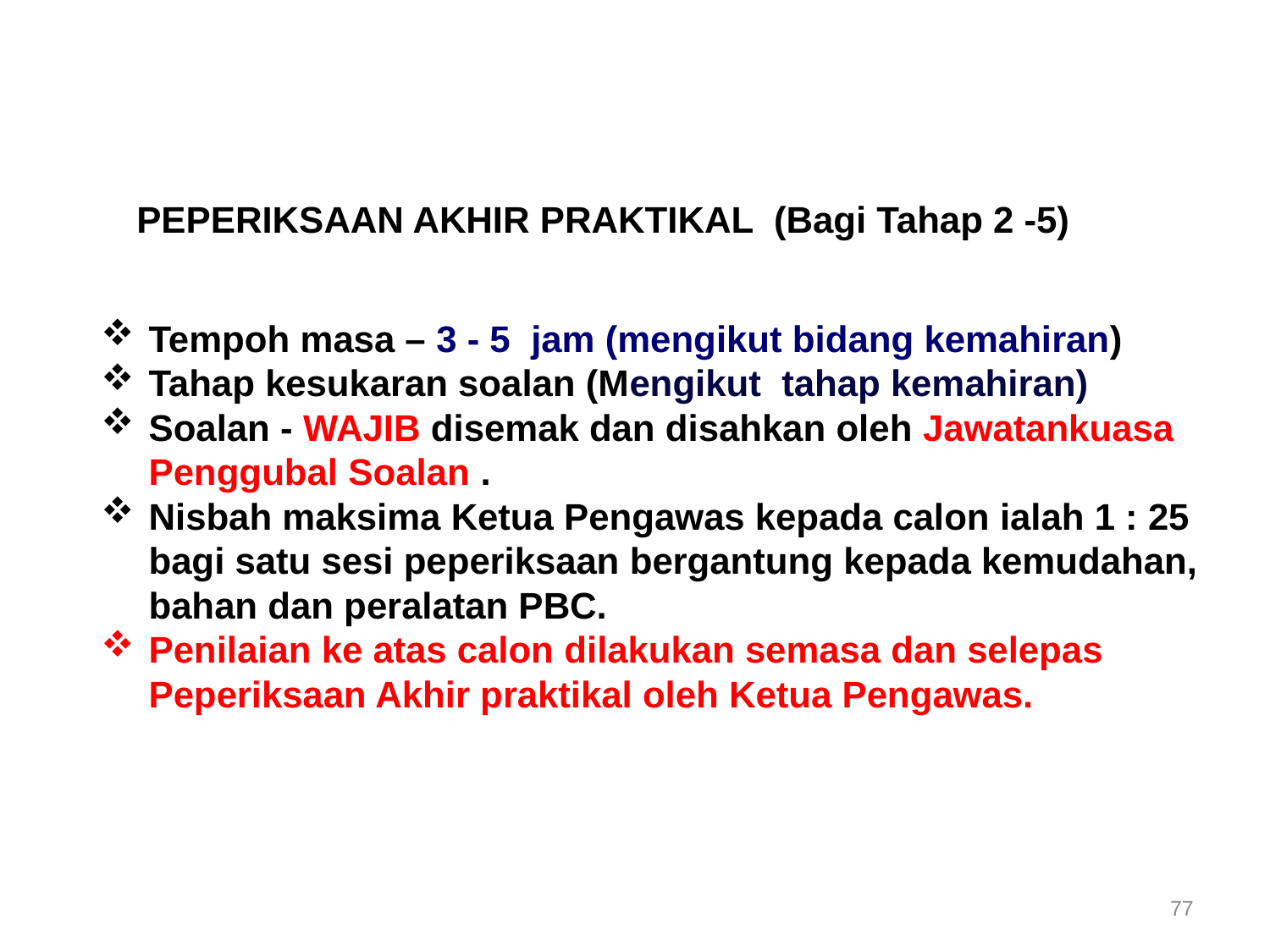

PEPERIKSAAN AKHIR PRAKTIKAL  (Bagi Tahap 2 -5)
Tempoh masa – 3 - 5  jam (mengikut bidang kemahiran)
Tahap kesukaran soalan (Mengikut  tahap kemahiran)
Soalan - WAJIB disemak dan disahkan oleh Jawatankuasa Penggubal Soalan .
Nisbah maksima Ketua Pengawas kepada calon ialah 1 : 25 bagi satu sesi peperiksaan bergantung kepada kemudahan, bahan dan peralatan PBC.
Penilaian ke atas calon dilakukan semasa dan selepas Peperiksaan Akhir praktikal oleh Ketua Pengawas.
77